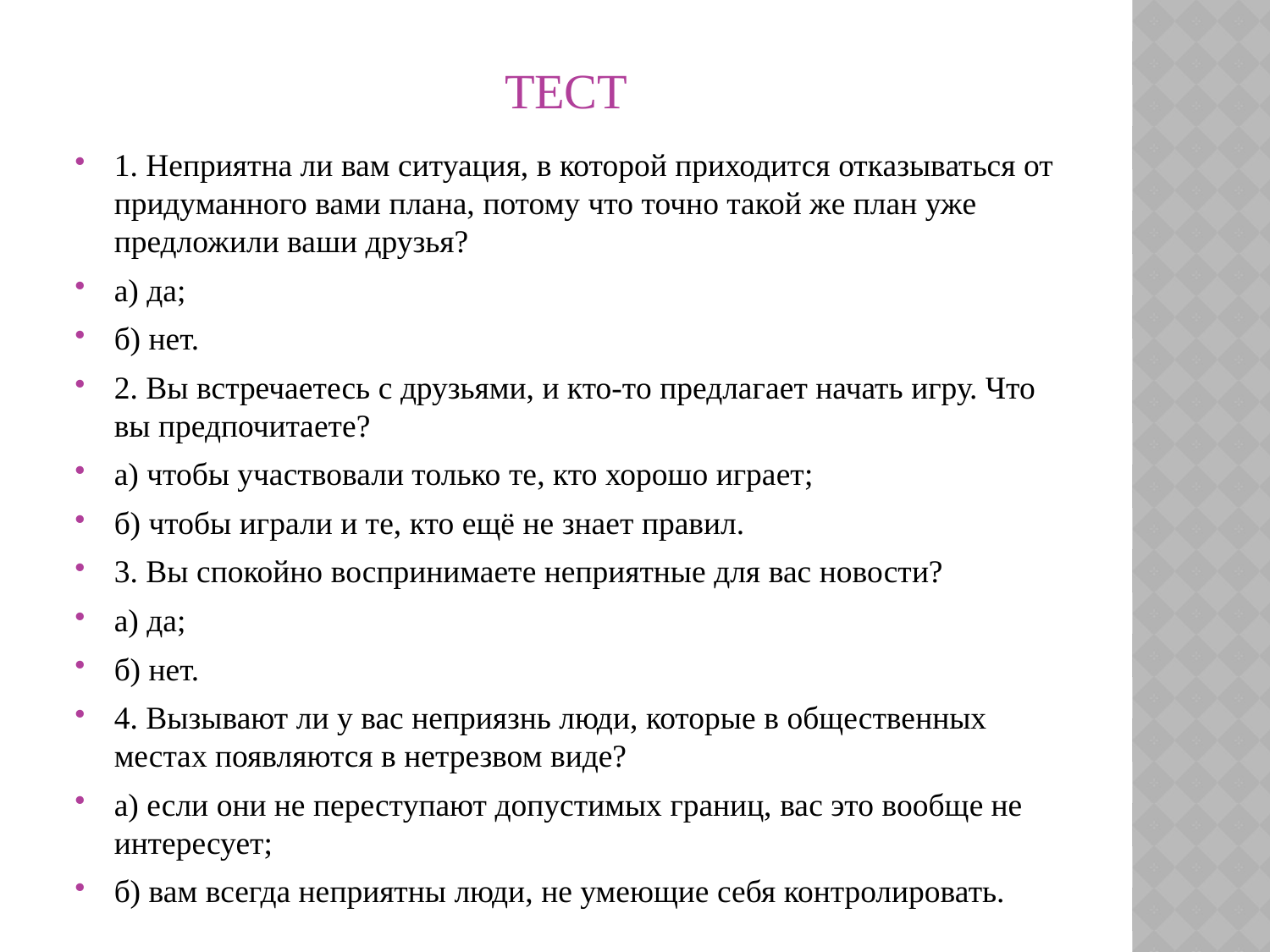

# Тест
1. Неприятна ли вам ситуация, в которой приходится отказываться от придуманного вами плана, потому что точно такой же план уже предложили ваши друзья?
а) да;
б) нет.
2. Вы встречаетесь с друзьями, и кто-то предлагает начать игру. Что вы предпочитаете?
а) чтобы участвовали только те, кто хорошо играет;
б) чтобы играли и те, кто ещё не знает правил.
3. Вы спокойно воспринимаете неприятные для вас новости?
а) да;
б) нет.
4. Вызывают ли у вас неприязнь люди, которые в общественных местах появляются в нетрезвом виде?
а) если они не переступают допустимых границ, вас это вообще не интересует;
б) вам всегда неприятны люди, не умеющие себя контролировать.